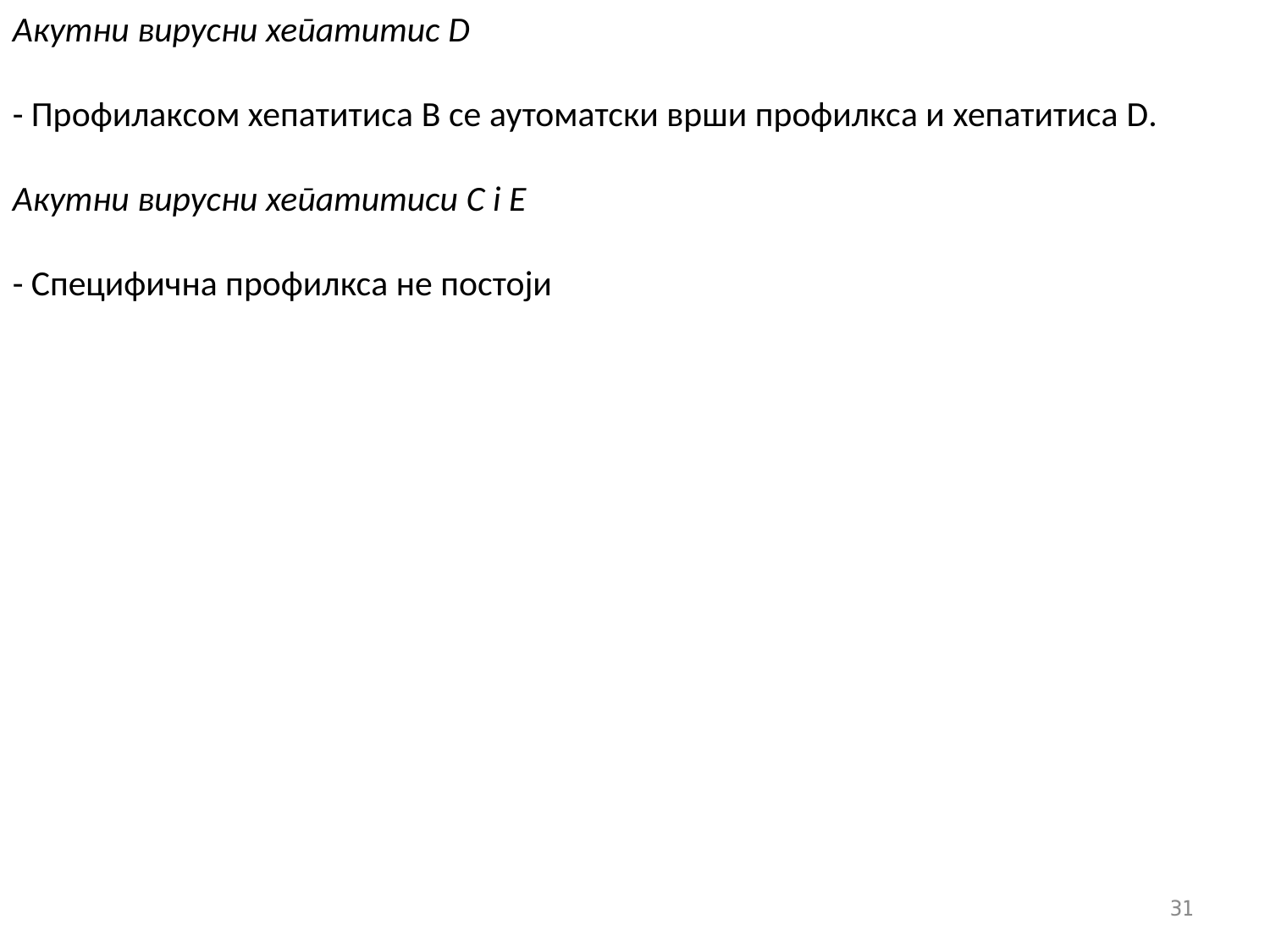

Акутни вирусни хепатитис D

- Профилаксом хепатитиса B се аутоматски врши профилкса и хепатитиса D.

Акутни вирусни хепатитиси C i E

- Специфична профилкса не постоји
31